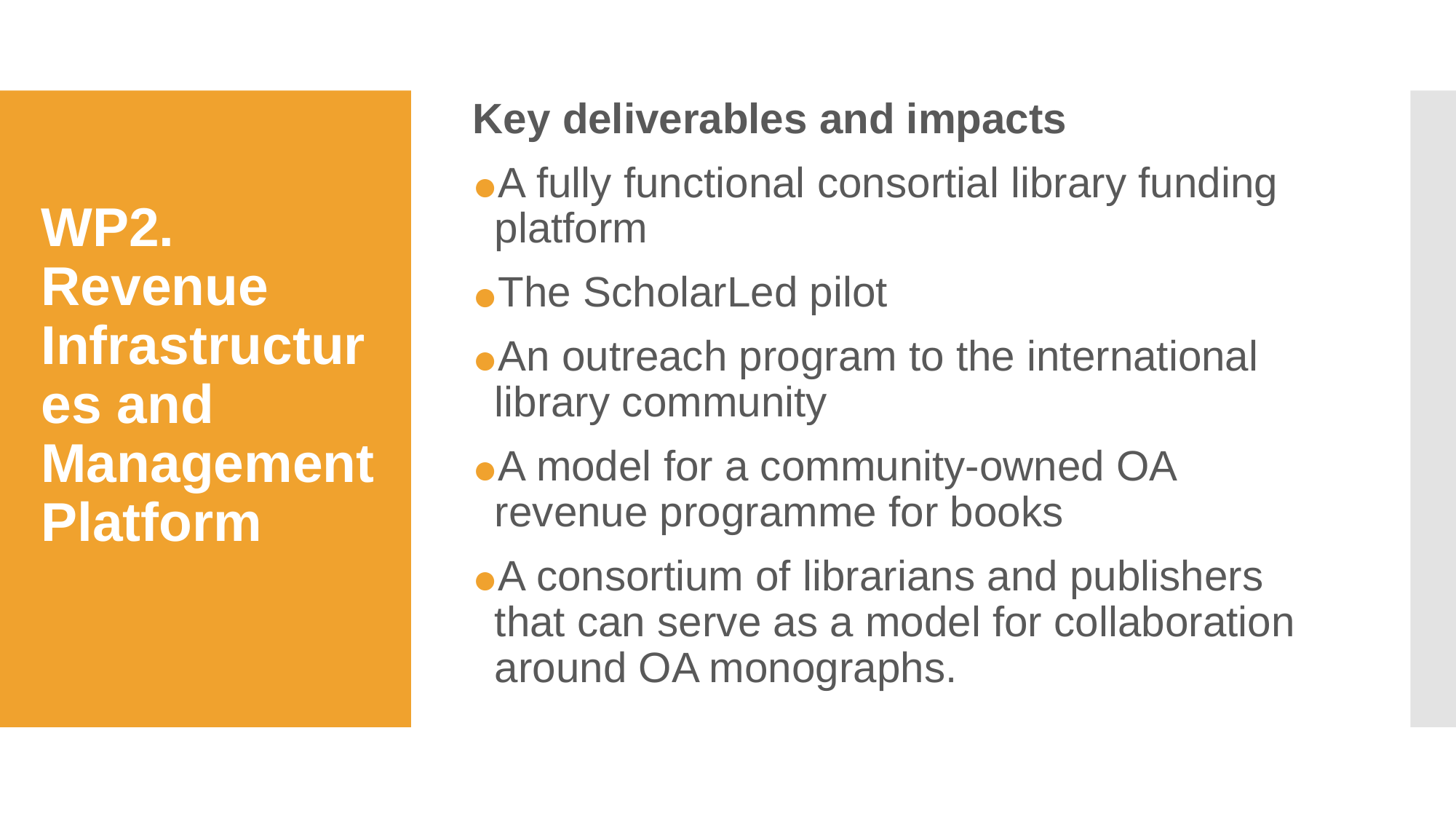

Key deliverables and impacts
A fully functional consortial library funding platform
The ScholarLed pilot
An outreach program to the international library community
A model for a community-owned OA revenue programme for books
A consortium of librarians and publishers that can serve as a model for collaboration around OA monographs.

# WP2. Revenue Infrastructures and Management Platform